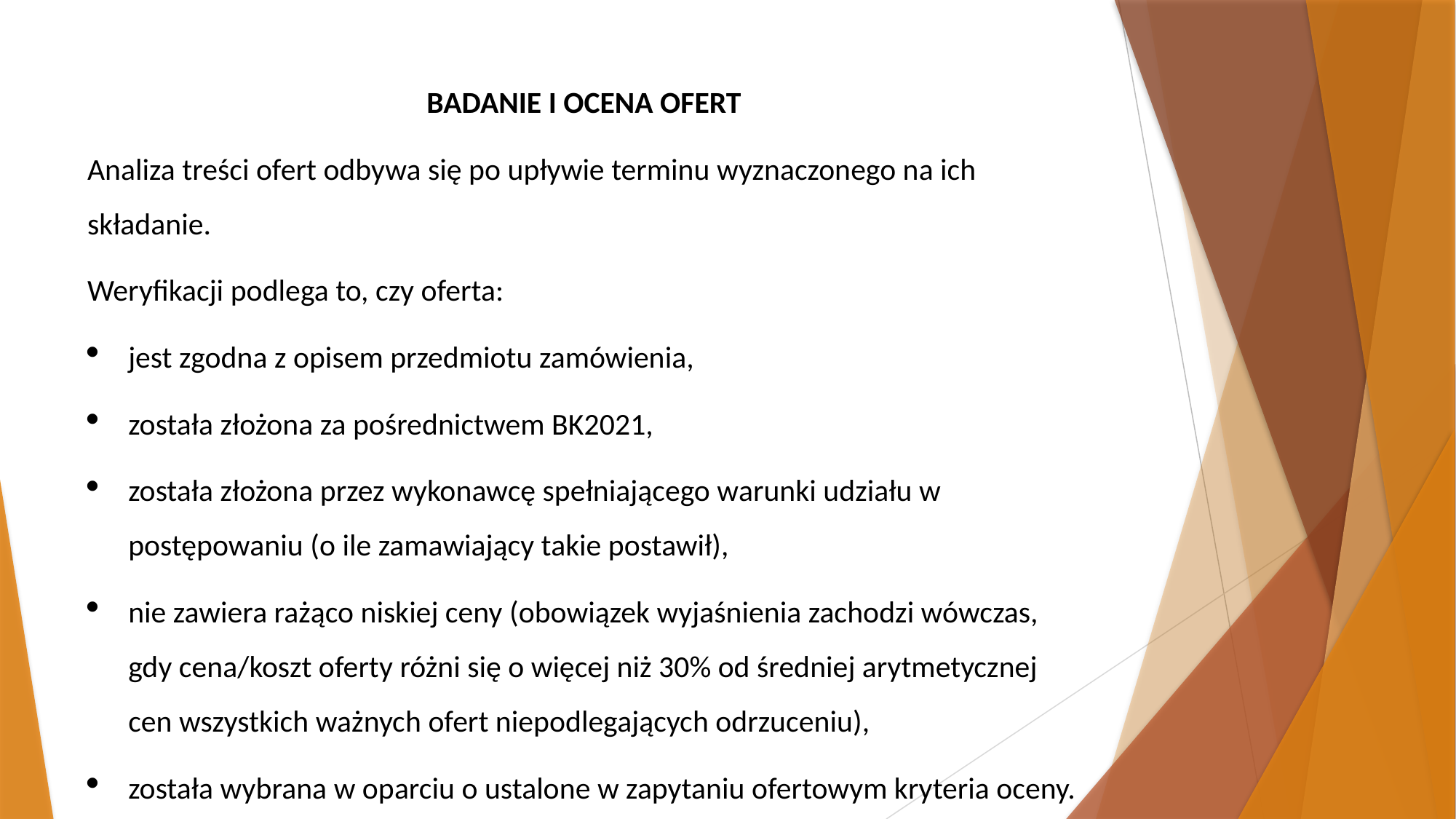

BADANIE I OCENA OFERT
Analiza treści ofert odbywa się po upływie terminu wyznaczonego na ich składanie.
Weryfikacji podlega to, czy oferta:
jest zgodna z opisem przedmiotu zamówienia,
została złożona za pośrednictwem BK2021,
została złożona przez wykonawcę spełniającego warunki udziału w postępowaniu (o ile zamawiający takie postawił),
nie zawiera rażąco niskiej ceny (obowiązek wyjaśnienia zachodzi wówczas, gdy cena/koszt oferty różni się o więcej niż 30% od średniej arytmetycznej cen wszystkich ważnych ofert niepodlegających odrzuceniu),
została wybrana w oparciu o ustalone w zapytaniu ofertowym kryteria oceny.